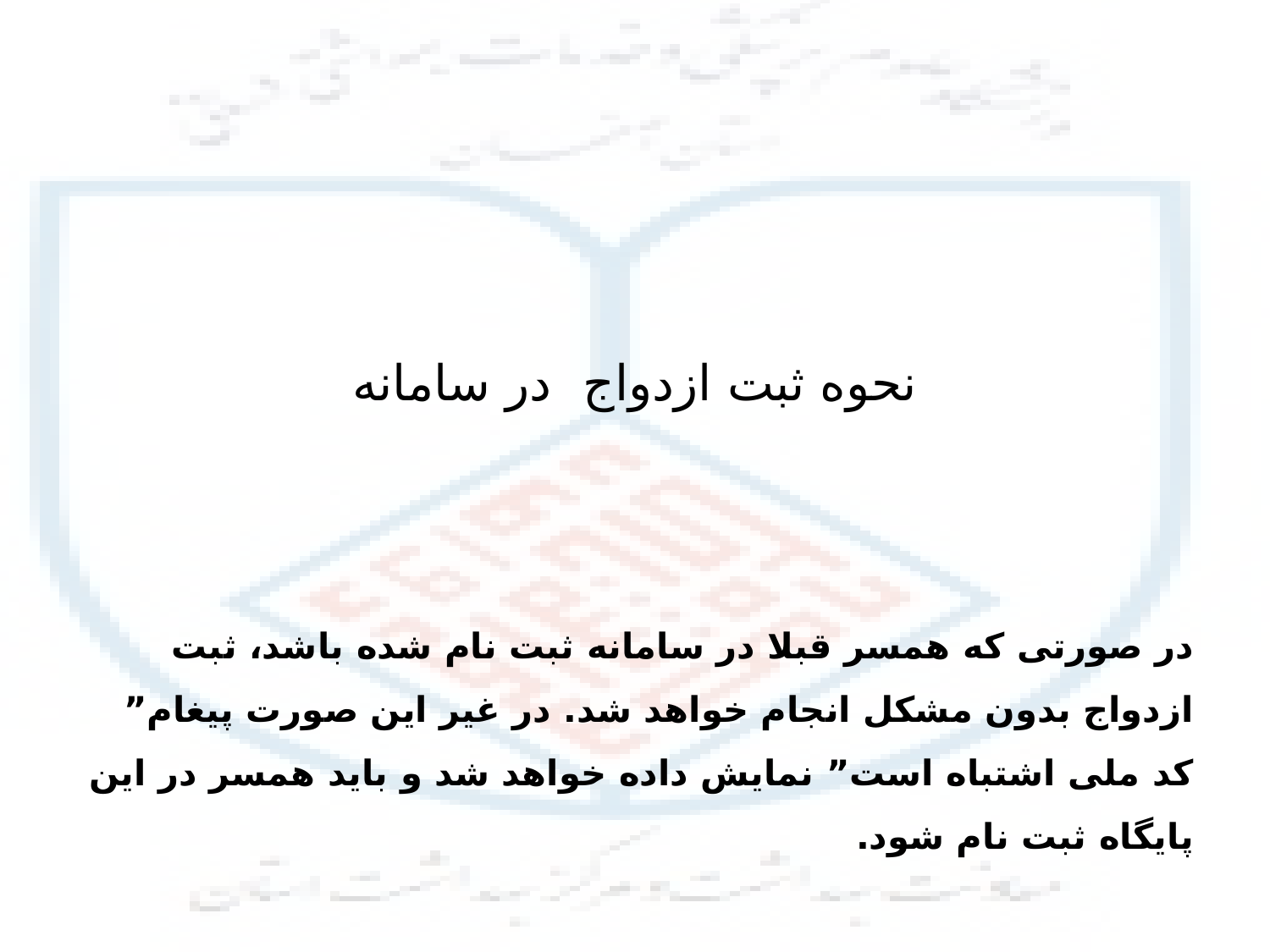

# نحوه ثبت ازدواج  در سامانه
در صورتی که همسر قبلا در سامانه ثبت نام شده باشد، ثبت ازدواج بدون مشکل انجام خواهد شد. در غیر این صورت پیغام” کد ملی اشتباه است” نمایش داده خواهد شد و باید همسر در این پایگاه ثبت نام شود.